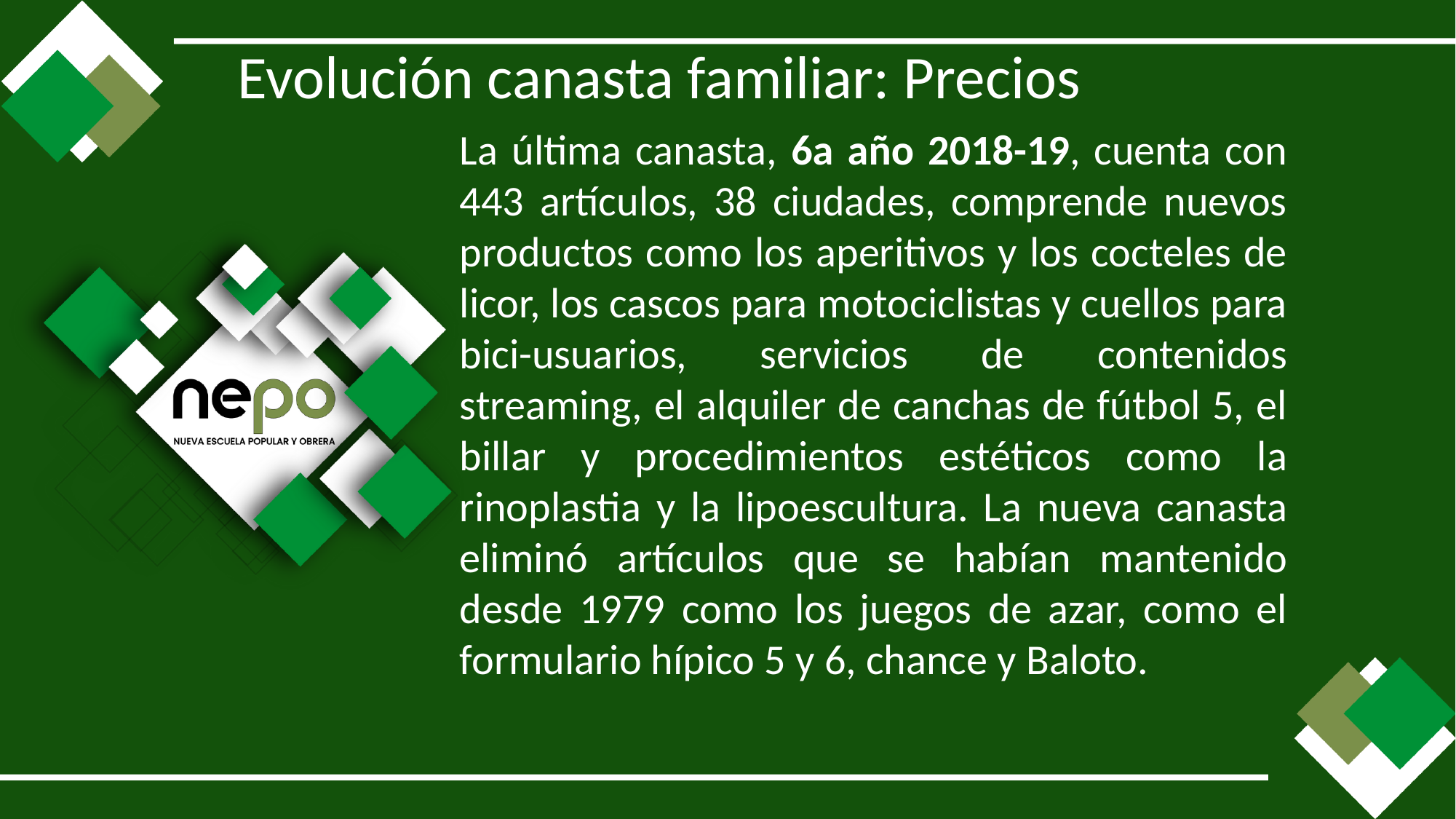

Evolución canasta familiar: Precios
La última canasta, 6a año 2018-19, cuenta con 443 artículos, 38 ciudades, comprende nuevos productos como los aperitivos y los cocteles de licor, los cascos para motociclistas y cuellos para bici-usuarios, servicios de contenidos streaming, el alquiler de canchas de fútbol 5, el billar y procedimientos estéticos como la rinoplastia y la lipoescultura. La nueva canasta eliminó artículos que se habían mantenido desde 1979 como los juegos de azar, como el formulario hípico 5 y 6, chance y Baloto.